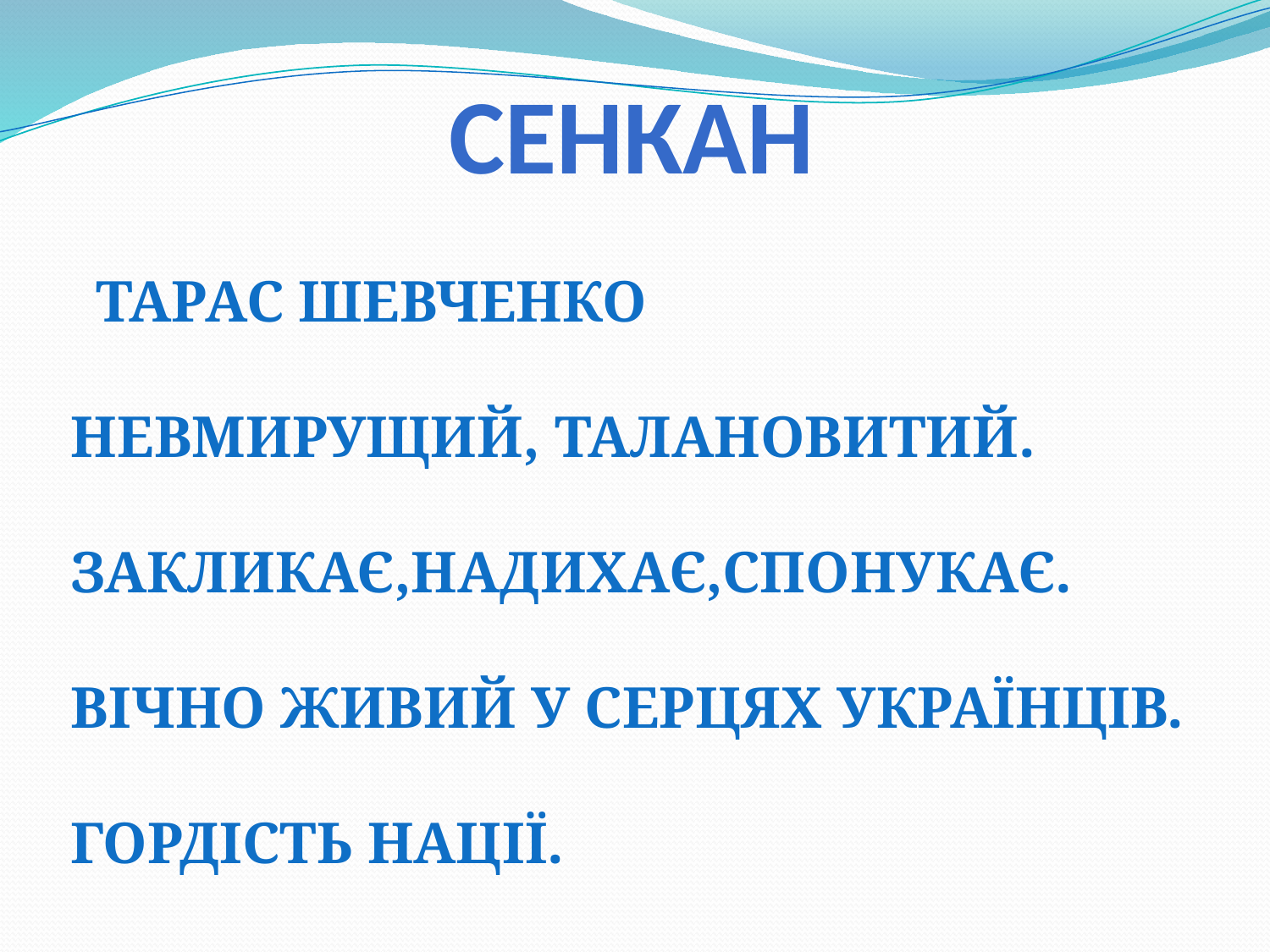

# Сенкан
   Тарас Шевченко
Невмирущий, талановитий.
Закликає,надихає,спонукає.
Вічно живий у серцях українців.
Гордість нації.